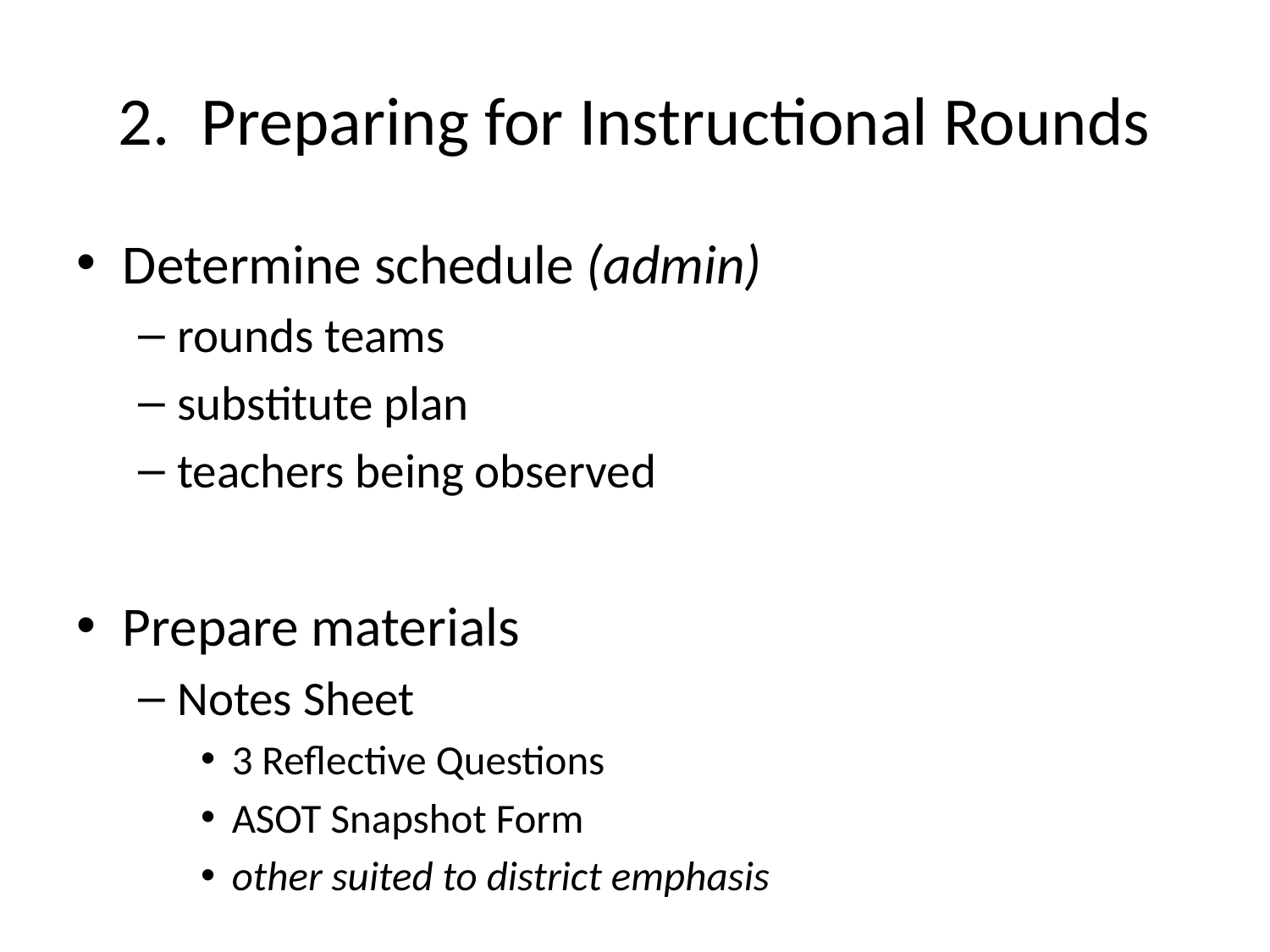

# 2.  Preparing for Instructional Rounds
Determine schedule (admin)
rounds teams
substitute plan
teachers being observed

Prepare materials
Notes Sheet
3 Reflective Questions
ASOT Snapshot Form
other suited to district emphasis